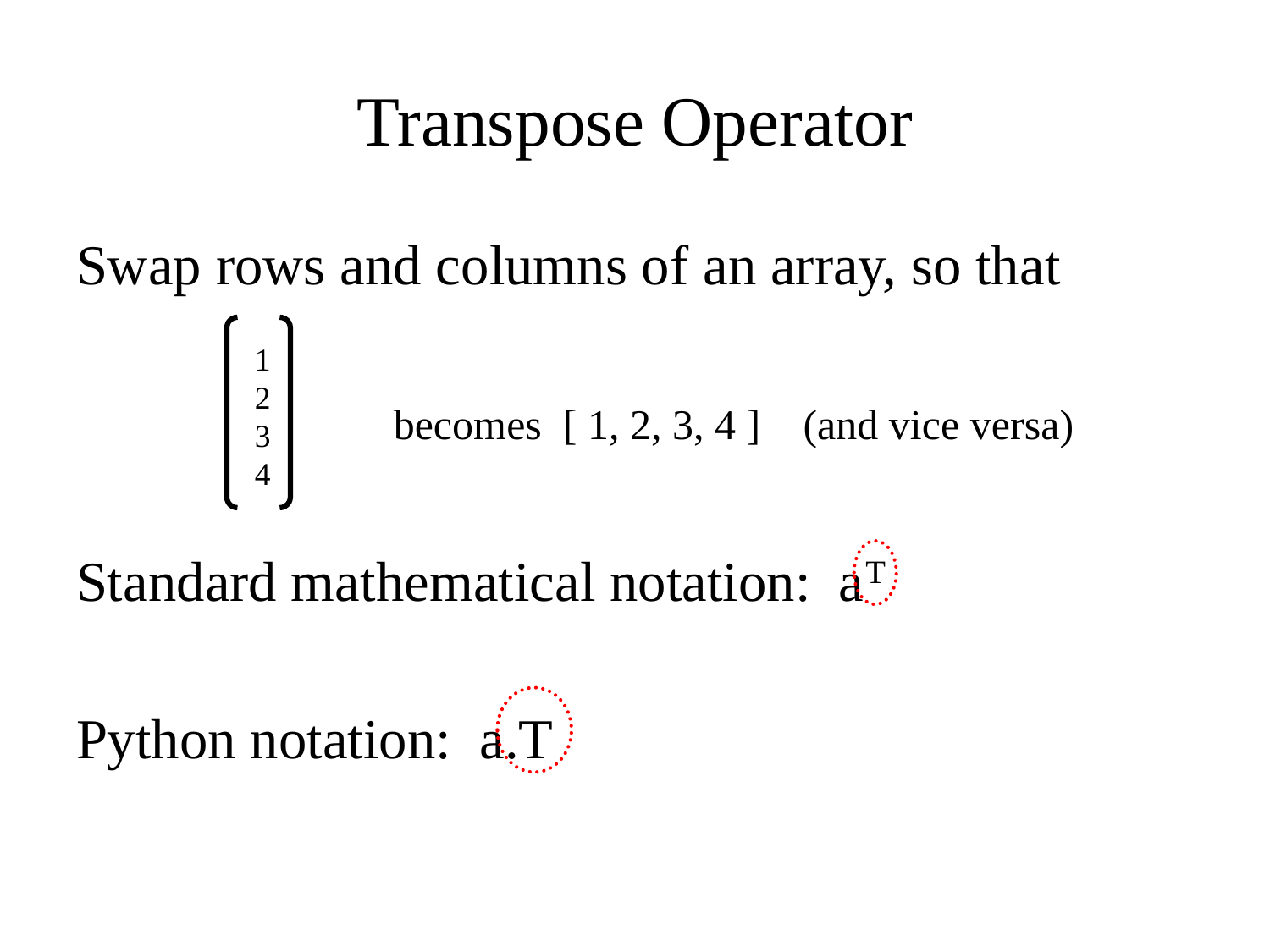

# Transpose Operator
Swap rows and columns of an array, so that

Standard mathematical notation:  aT

Python notation:  a.T

1
2
3
4
becomes  [ 1, 2, 3, 4 ]    (and vice versa)